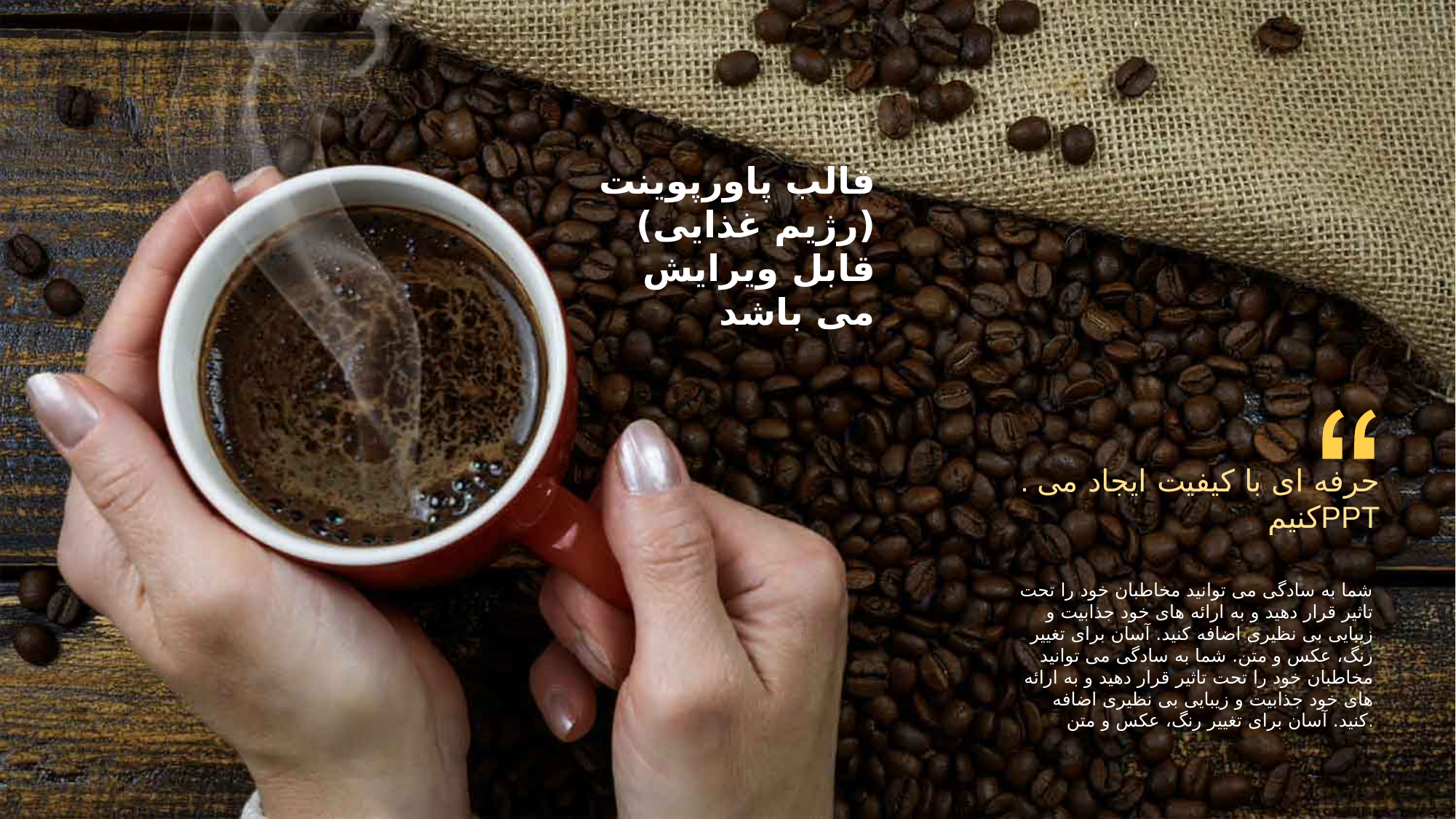

قالب پاورپوینت (رژیم غذایی) قابل ویرایش
 می باشد

  . حرفه ای با کیفیت ایجاد می کنیمPPT

شما به سادگی می توانید مخاطبان خود را تحت تاثیر قرار دهید و به ارائه های خود جذابیت و زیبایی بی نظیری اضافه کنید. آسان برای تغییر رنگ، عکس و متن. شما به سادگی می توانید مخاطبان خود را تحت تاثیر قرار دهید و به ارائه های خود جذابیت و زیبایی بی نظیری اضافه کنید. آسان برای تغییر رنگ، عکس و متن.